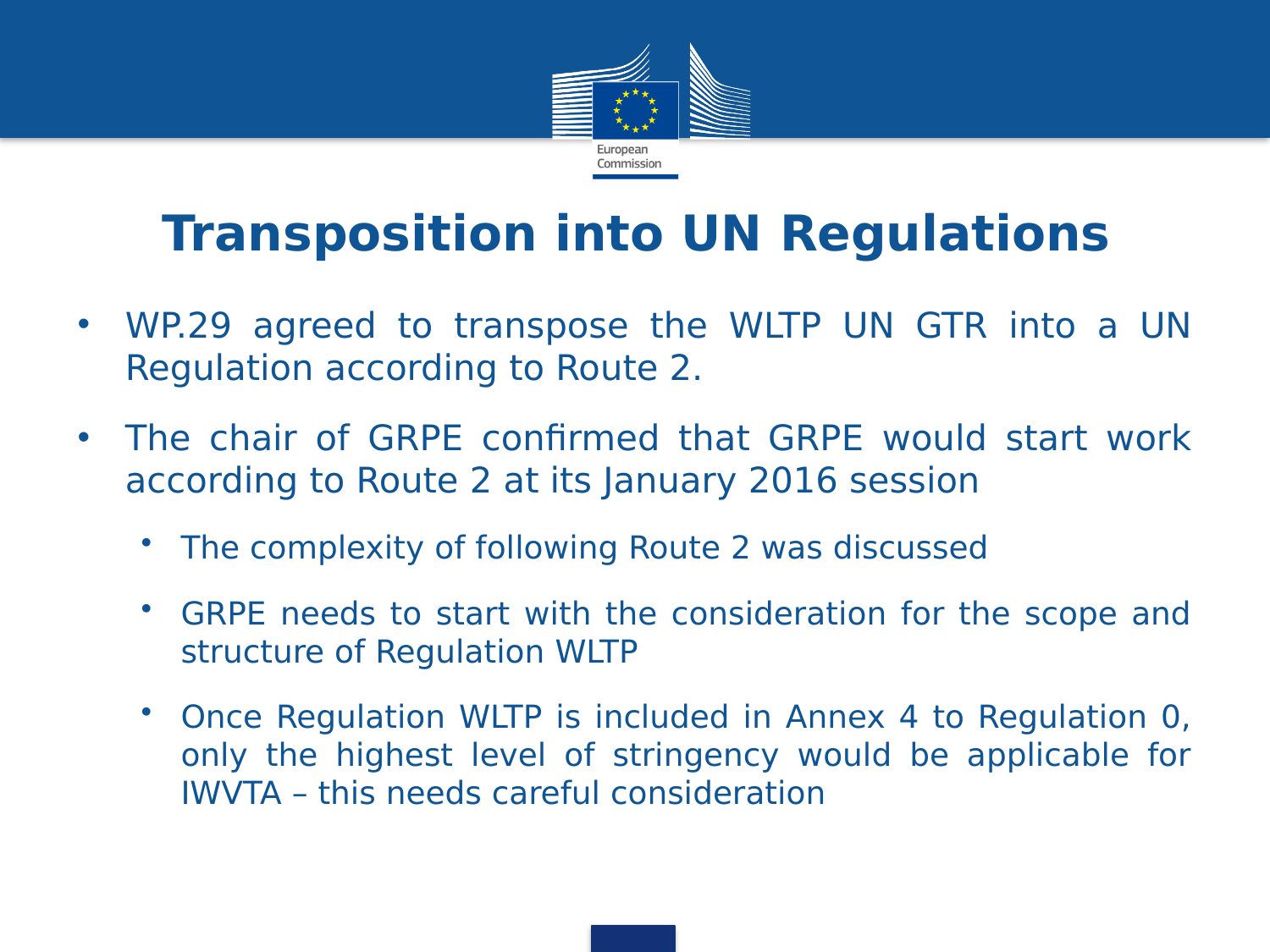

# Transposition into UN Regulations
WP.29 agreed to transpose the WLTP UN GTR into a UN Regulation according to Route 2.
The chair of GRPE confirmed that GRPE would start work according to Route 2 at its January 2016 session
The complexity of following Route 2 was discussed
GRPE needs to start with the consideration for the scope and structure of Regulation WLTP
Once Regulation WLTP is included in Annex 4 to Regulation 0, only the highest level of stringency would be applicable for IWVTA – this needs careful consideration